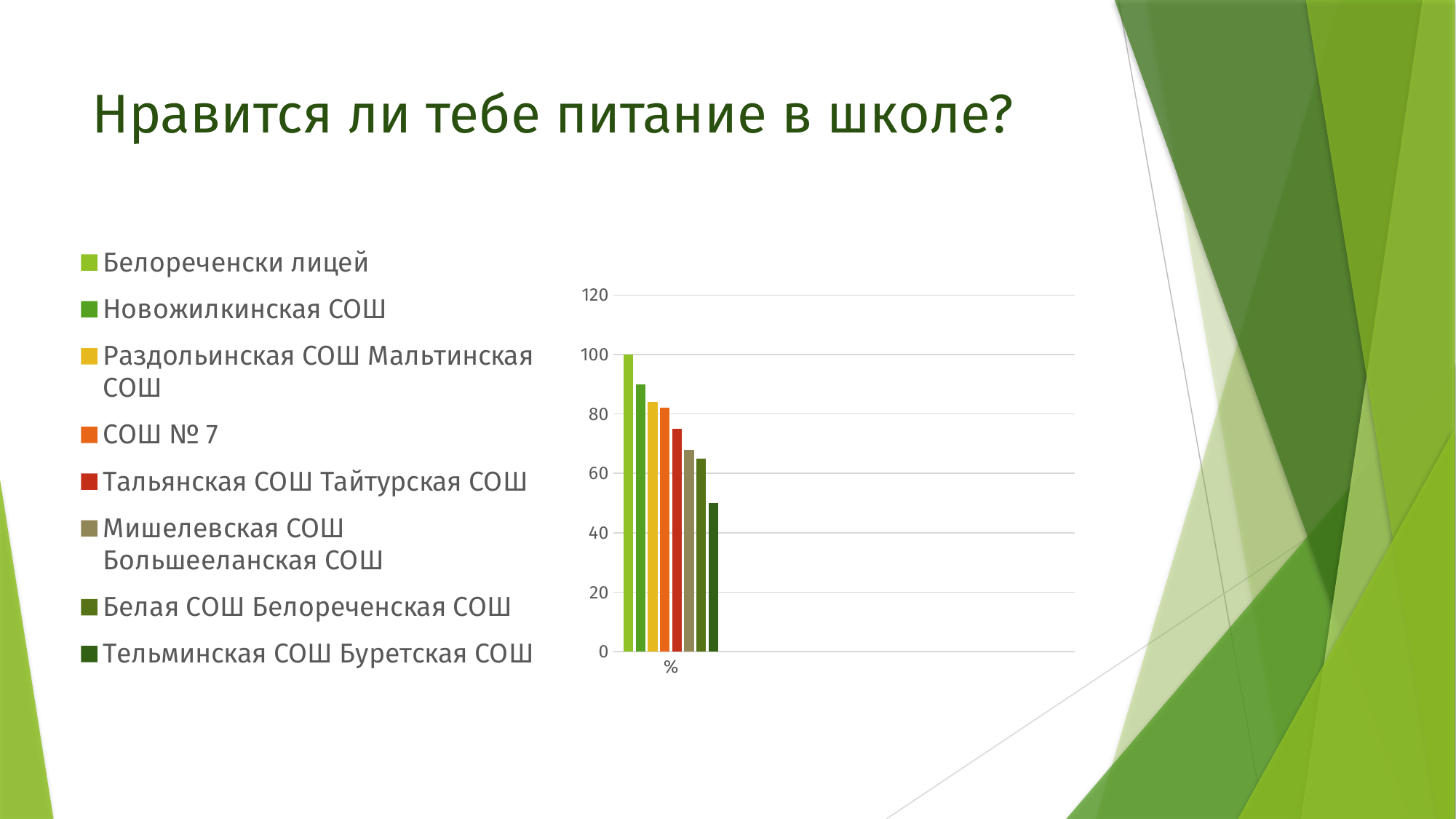

# Нравится ли тебе питание в школе?

### Chart

| Category | Белореченски лицей | Новожилкинская СОШ | Раздольинская СОШ Мальтинская СОШ | СОШ № 7 | Тальянская СОШ Тайтурская СОШ | Мишелевская СОШ Большееланская СОШ | Белая СОШ Белореченская СОШ | Тельминская СОШ Буретская СОШ |
|---|---|---|---|---|---|---|---|---|
| % | 100.0 | 90.0 | 84.0 | 82.0 | 75.0 | 68.0 | 65.0 | 50.0 |